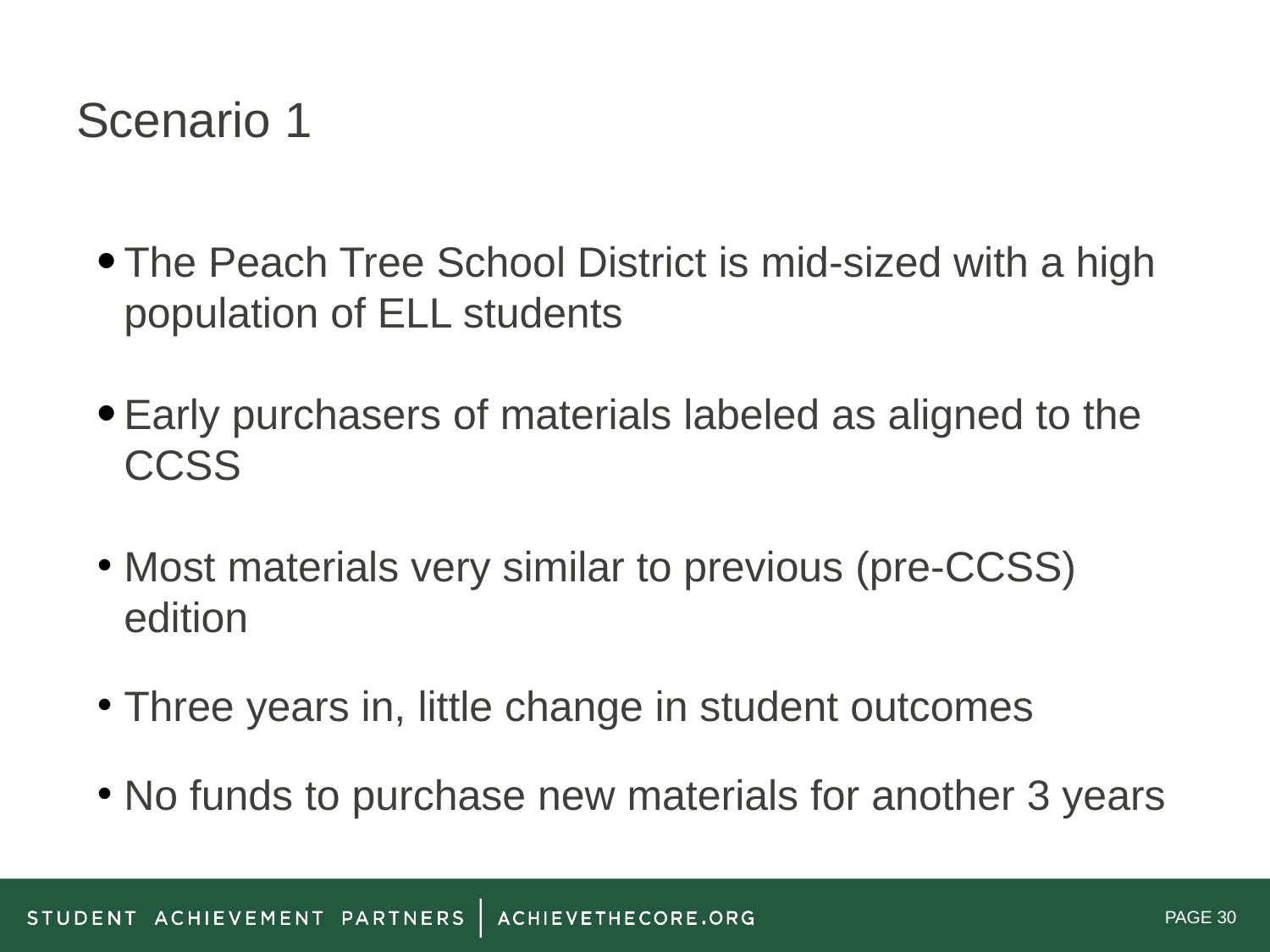

# Scenario 1
The Peach Tree School District is mid-sized with a high population of ELL students
Early purchasers of materials labeled as aligned to the CCSS
Most materials very similar to previous (pre-CCSS) edition

Three years in, little change in student outcomes

No funds to purchase new materials for another 3 years